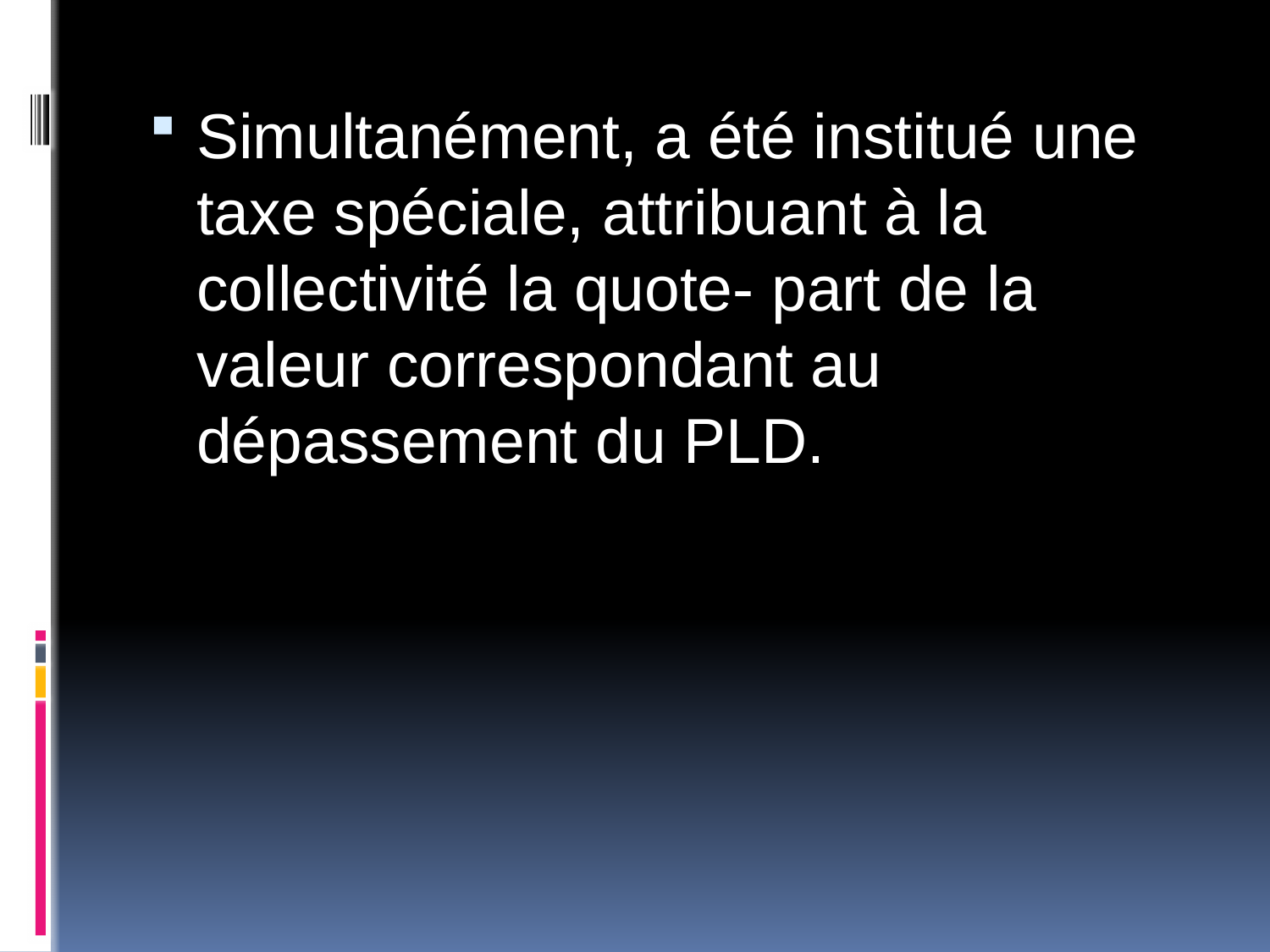

#
Simultanément, a été institué une taxe spéciale, attribuant à la collectivité la quote- part de la valeur correspondant au dépassement du PLD.